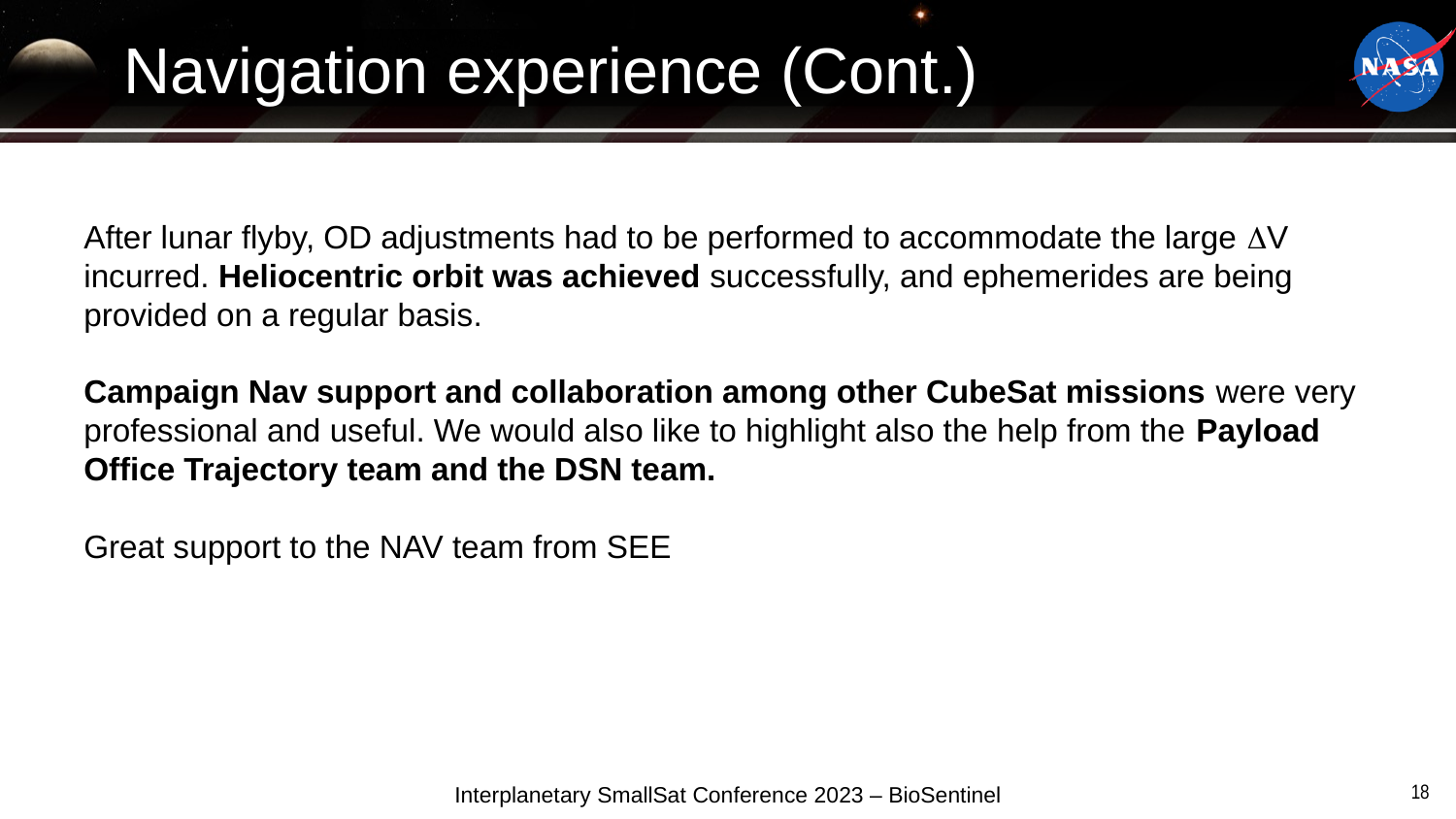

# Navigation experience (Cont.)

After lunar flyby, OD adjustments had to be performed to accommodate the large ΔV incurred. Heliocentric orbit was achieved successfully, and ephemerides are being provided on a regular basis.

Campaign Nav support and collaboration among other CubeSat missions were very professional and useful. We would also like to highlight also the help from the Payload Office Trajectory team and the DSN team.

Great support to the NAV team from SEE

18